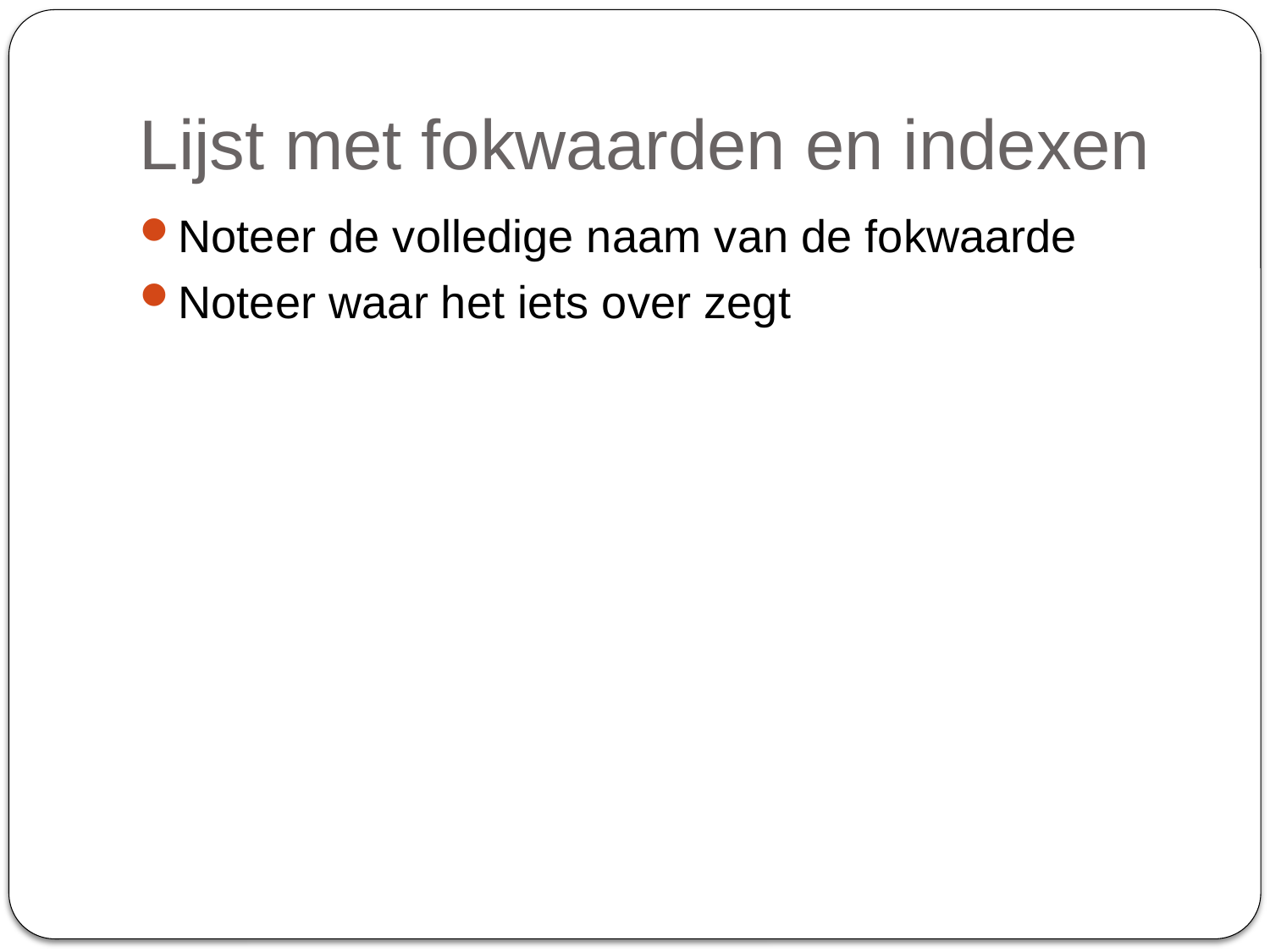

# Lijst met fokwaarden en indexen
Noteer de volledige naam van de fokwaarde
Noteer waar het iets over zegt